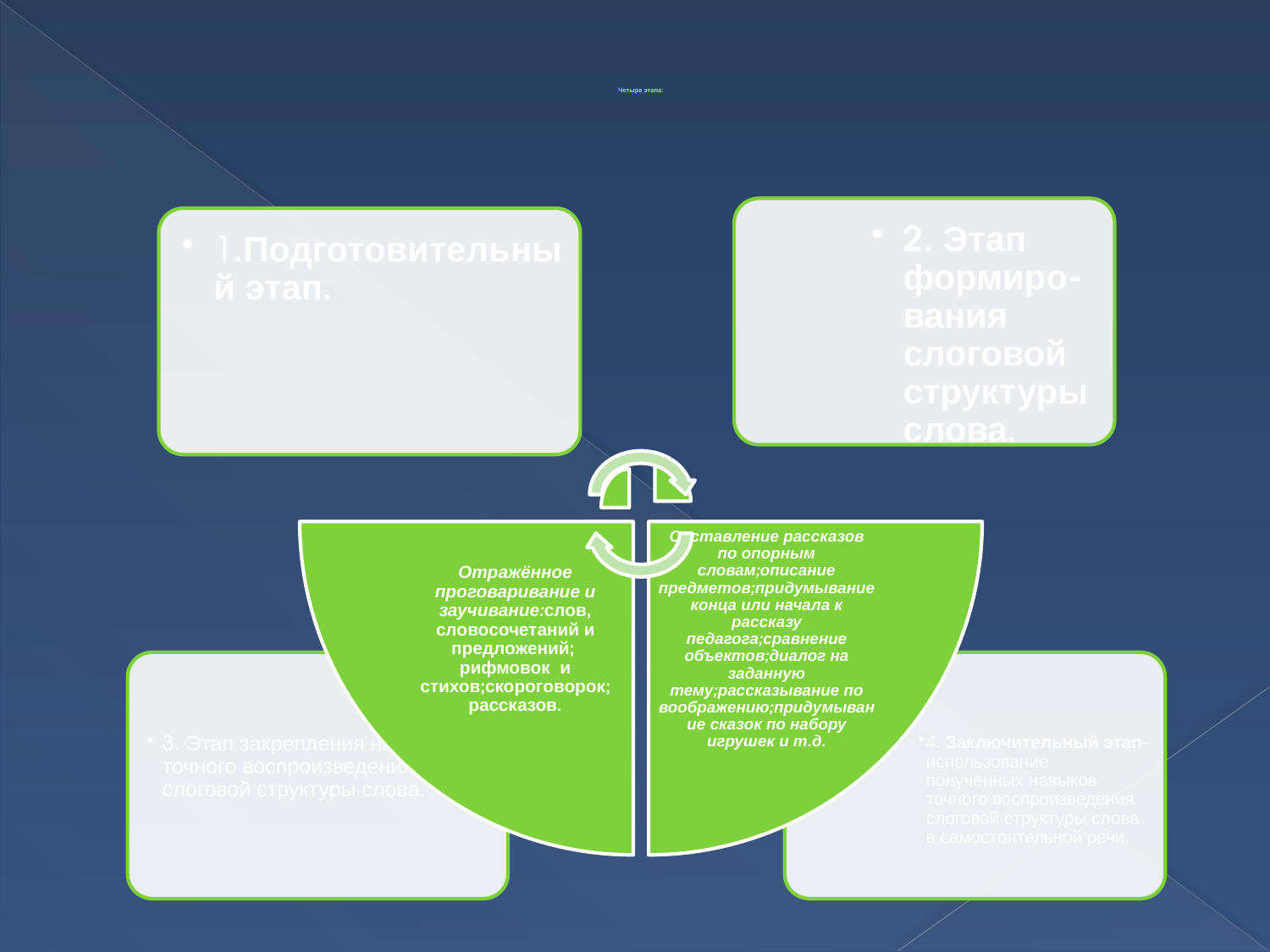

# Четыре этапа:
4. Заключительный этап-использование полученных навыков точного воспроизведения слоговой структуры слова  в самостоятельной речи.
3. Этап закрепления навыков точного воспроизведения слоговой структуры слова.
2. Этап   формиро-вания слоговой структуры слова.
1.Подготовительный этап.

Составление рассказов по опорным словам;описание предметов;придумывание конца или начала к рассказу педагога;сравнение объектов;диалог на заданную тему;рассказывание по воображению;придумывание сказок по набору игрушек и т.д.
Отражённое проговаривание и заучивание:слов, словосочетаний и предложений;  рифмовок  и стихов;скороговорок; рассказов.